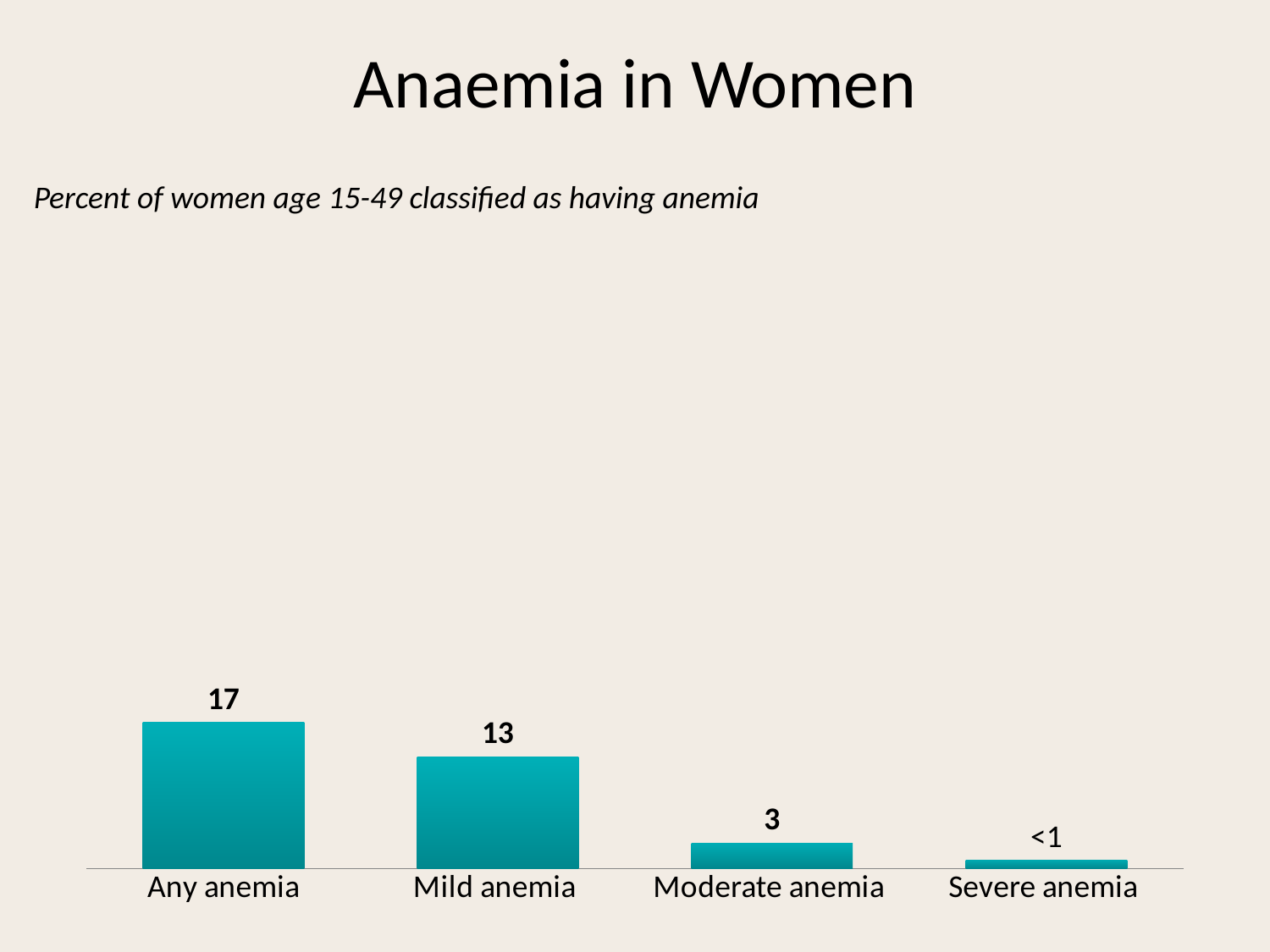

# Anaemia in Women
Percent of women age 15-49 classified as having anemia

### Chart

| Category | Series 1 |
|---|---|
| Any anemia | 17.0 |
| Mild anemia  | 13.0 |
| Moderate anemia  | 3.0 |
| Severe anemia  | 1.0 |